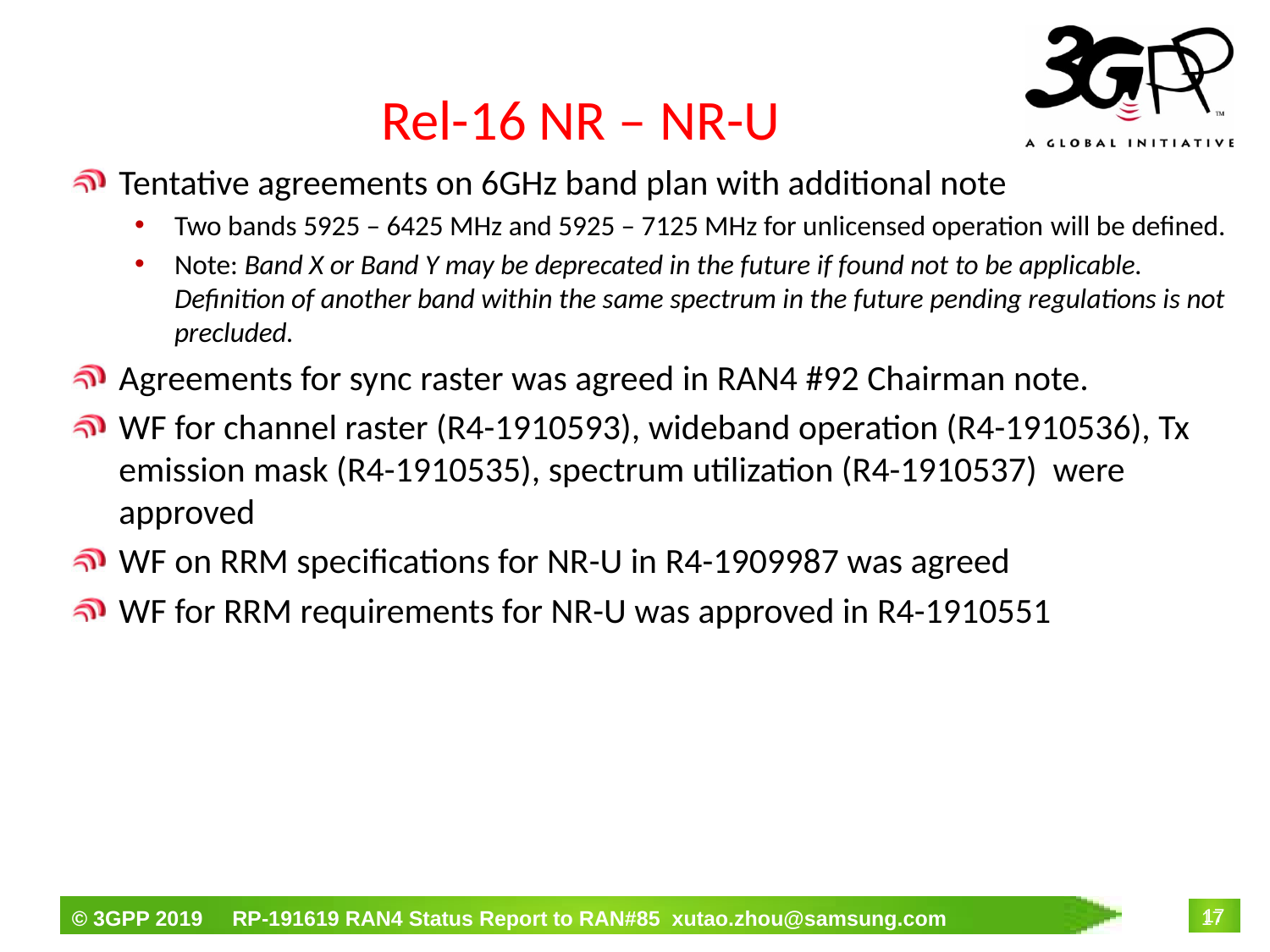

# Rel-16 NR – NR-U
Tentative agreements on 6GHz band plan with additional note
Two bands 5925 – 6425 MHz and 5925 – 7125 MHz for unlicensed operation will be defined.
Note: Band X or Band Y may be deprecated in the future if found not to be applicable. Definition of another band within the same spectrum in the future pending regulations is not precluded.
Agreements for sync raster was agreed in RAN4 #92 Chairman note.
WF for channel raster (R4-1910593), wideband operation (R4-1910536), Tx emission mask (R4-1910535), spectrum utilization (R4-1910537)  were approved
WF on RRM specifications for NR-U in R4-1909987 was agreed
WF for RRM requirements for NR-U was approved in R4-1910551

17